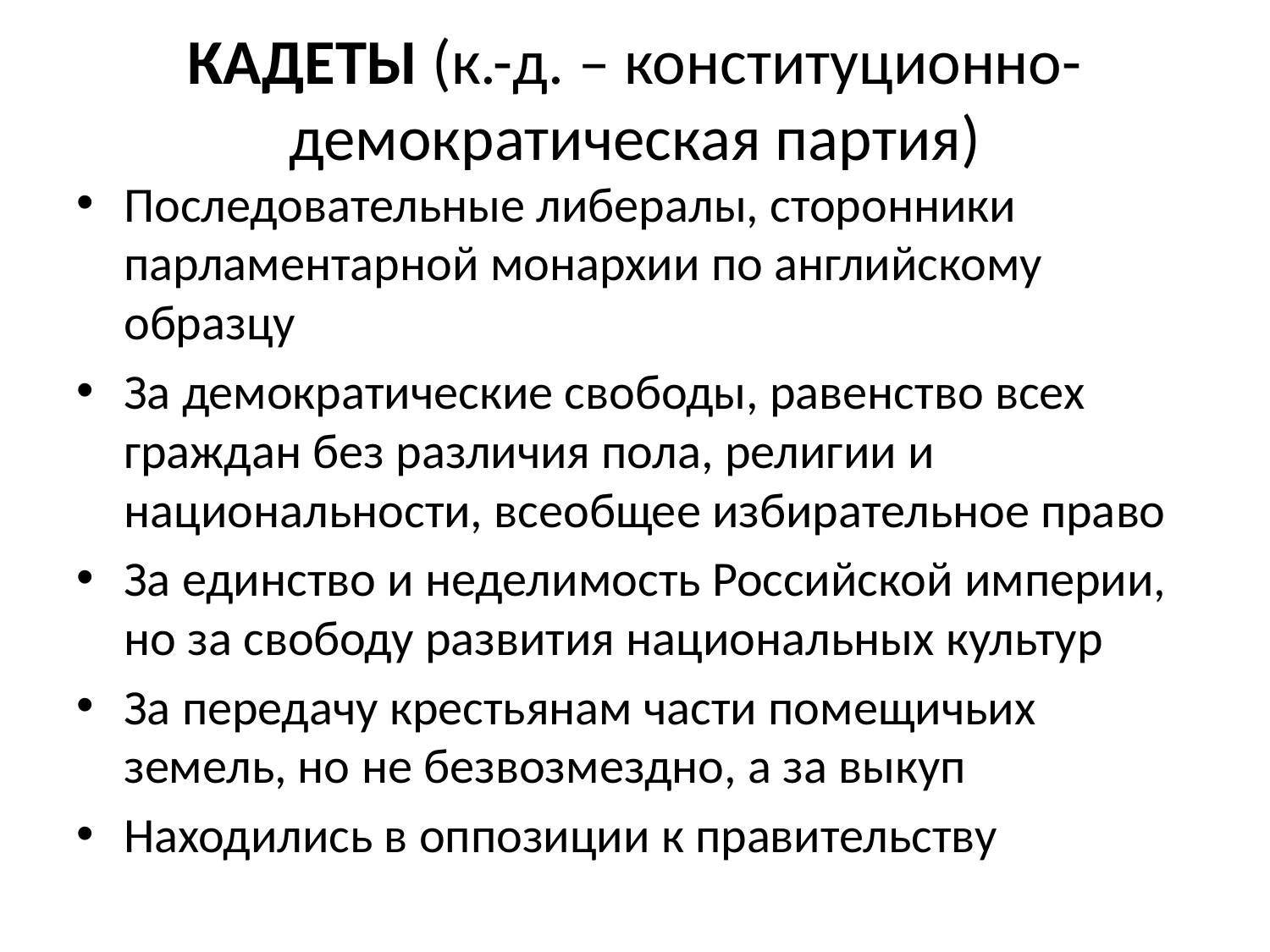

# КАДЕТЫ (к.-д. – конституционно-демократическая партия)
Последовательные либералы, сторонники парламентарной монархии по английскому образцу
За демократические свободы, равенство всех граждан без различия пола, религии и национальности, всеобщее избирательное право
За единство и неделимость Российской империи, но за свободу развития национальных культур
За передачу крестьянам части помещичьих земель, но не безвозмездно, а за выкуп
Находились в оппозиции к правительству